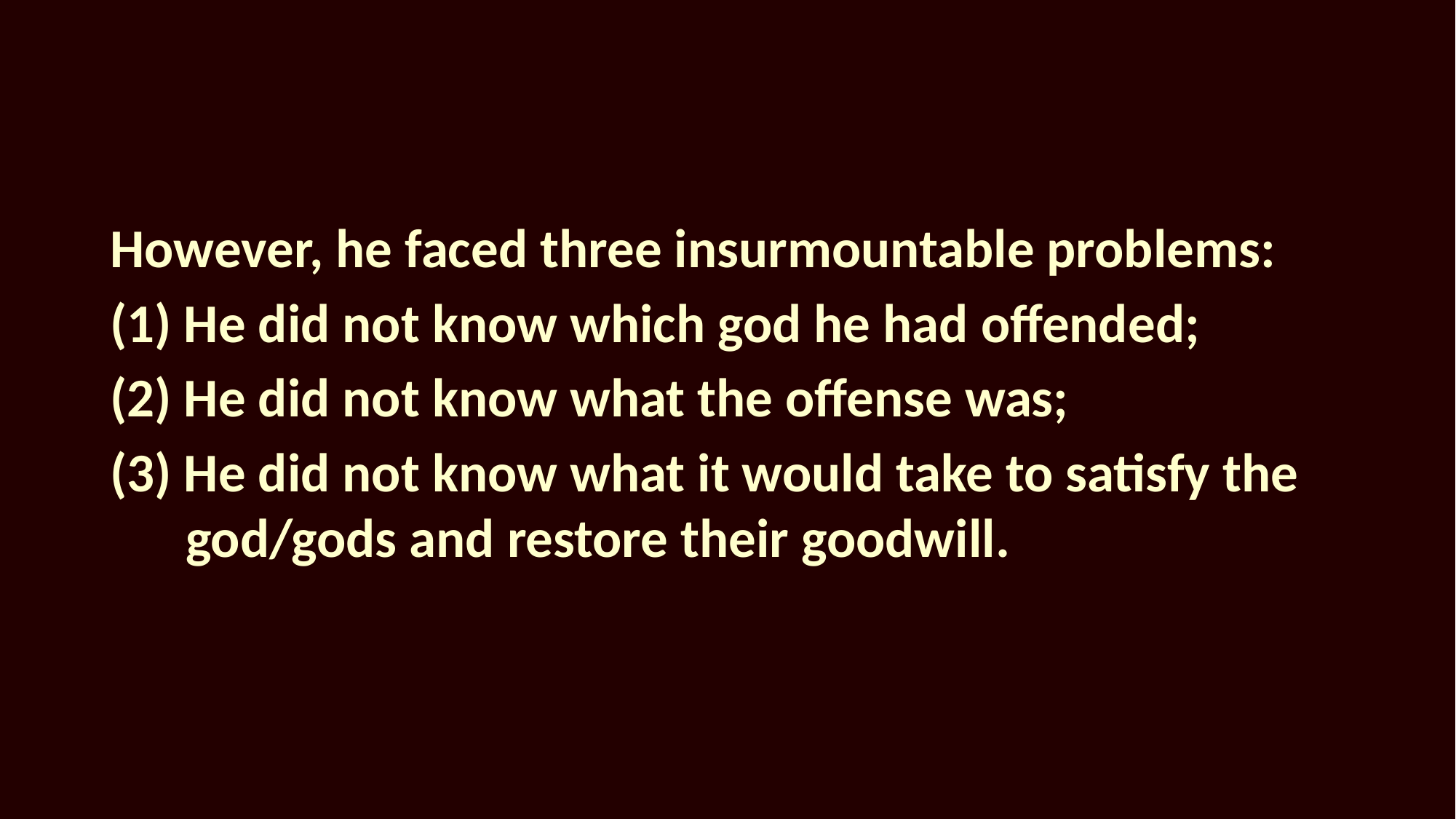

However, he faced three insurmountable problems:
(1) He did not know which god he had offended;
(2) He did not know what the offense was;
(3) He did not know what it would take to satisfy the god/gods and restore their goodwill.